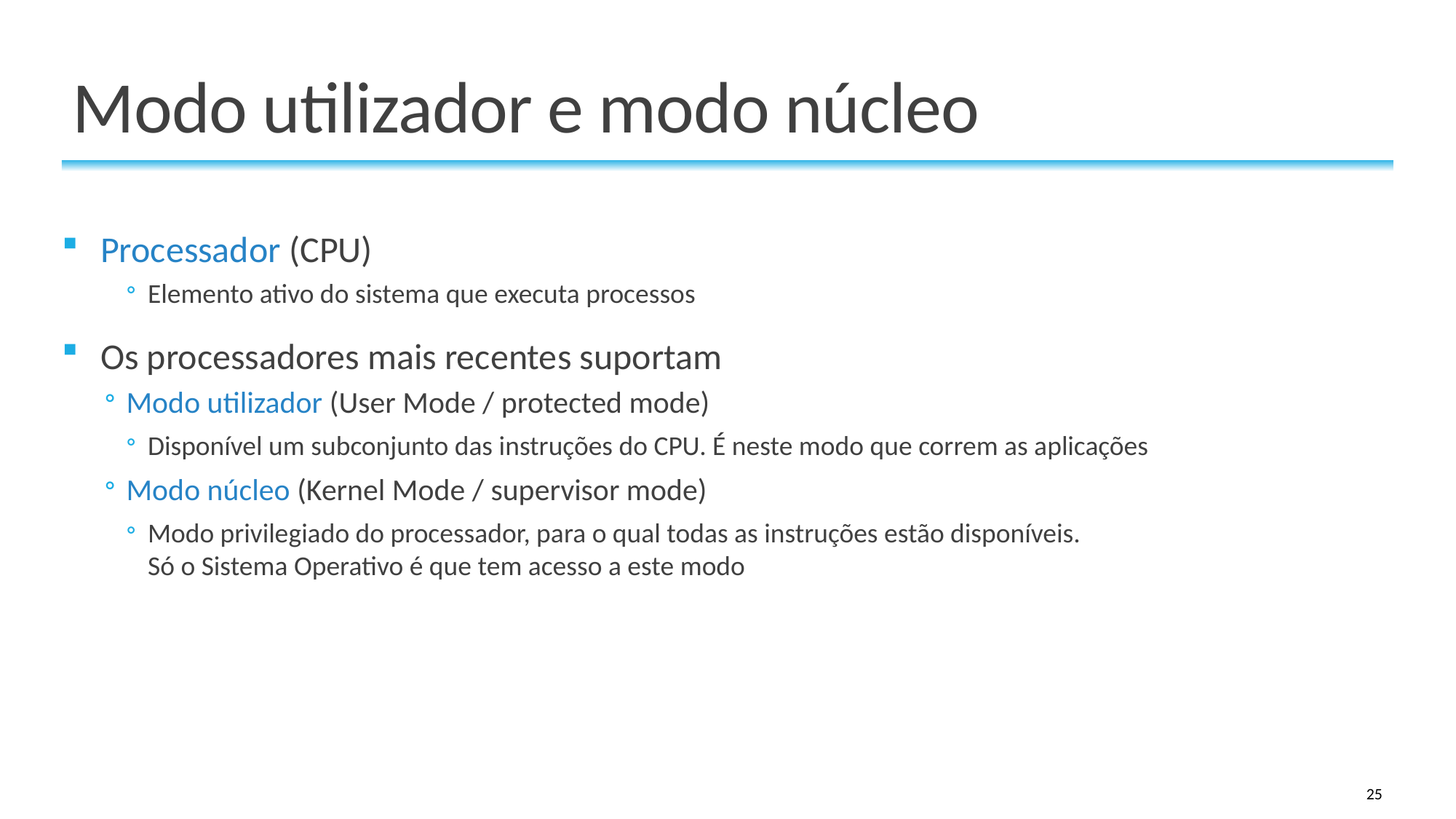

# Modo utilizador e modo núcleo
Processador (CPU)
Elemento ativo do sistema que executa processos
Os processadores mais recentes suportam
Modo utilizador (User Mode / protected mode)
Disponível um subconjunto das instruções do CPU. É neste modo que correm as aplicações
Modo núcleo (Kernel Mode / supervisor mode)
Modo privilegiado do processador, para o qual todas as instruções estão disponíveis.
Só o Sistema Operativo é que tem acesso a este modo
25